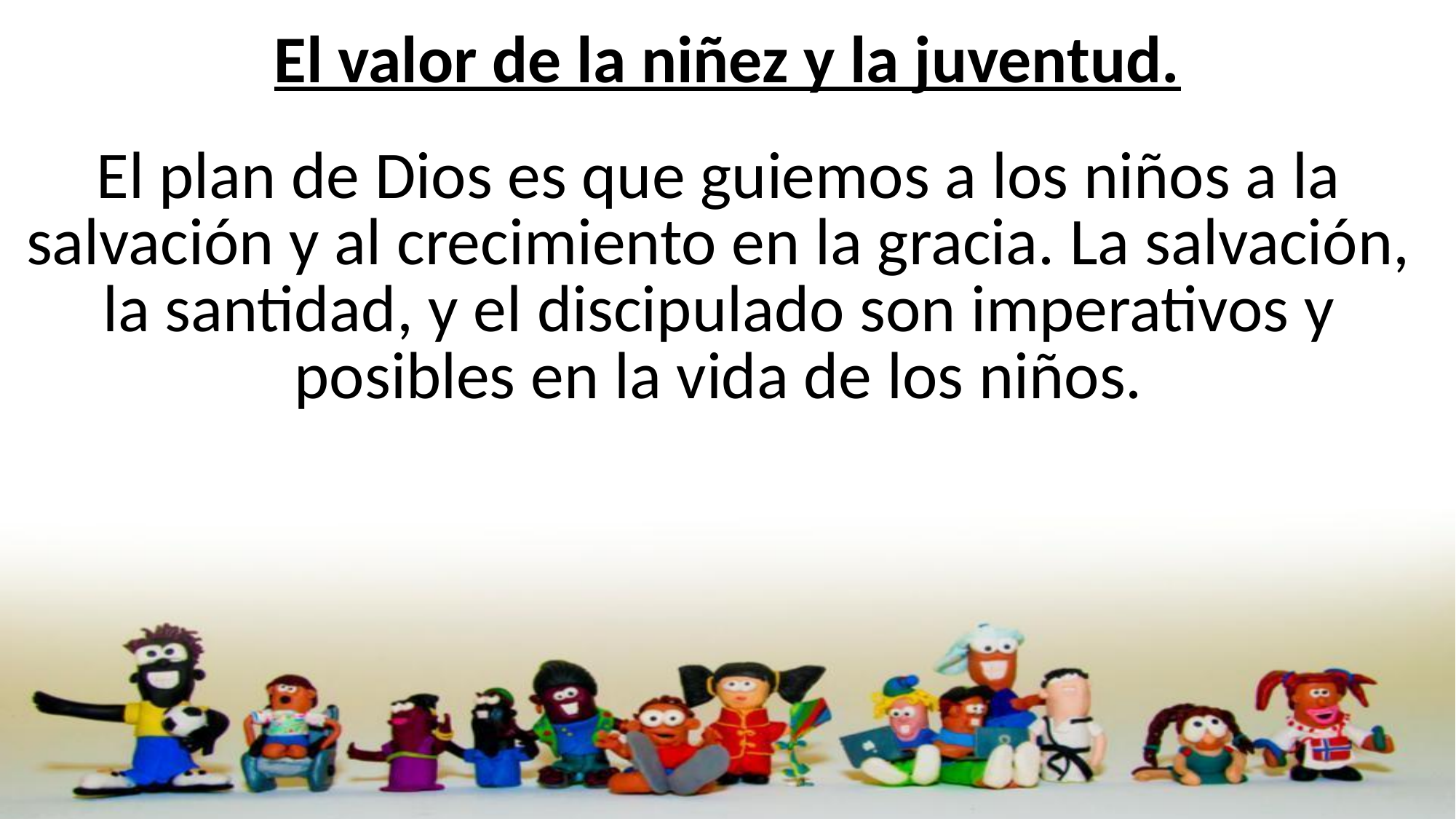

# El valor de la niñez y la juventud.
El plan de Dios es que guiemos a los niños a la salvación y al crecimiento en la gracia. La salvación, la santidad, y el discipulado son imperativos y posibles en la vida de los niños.